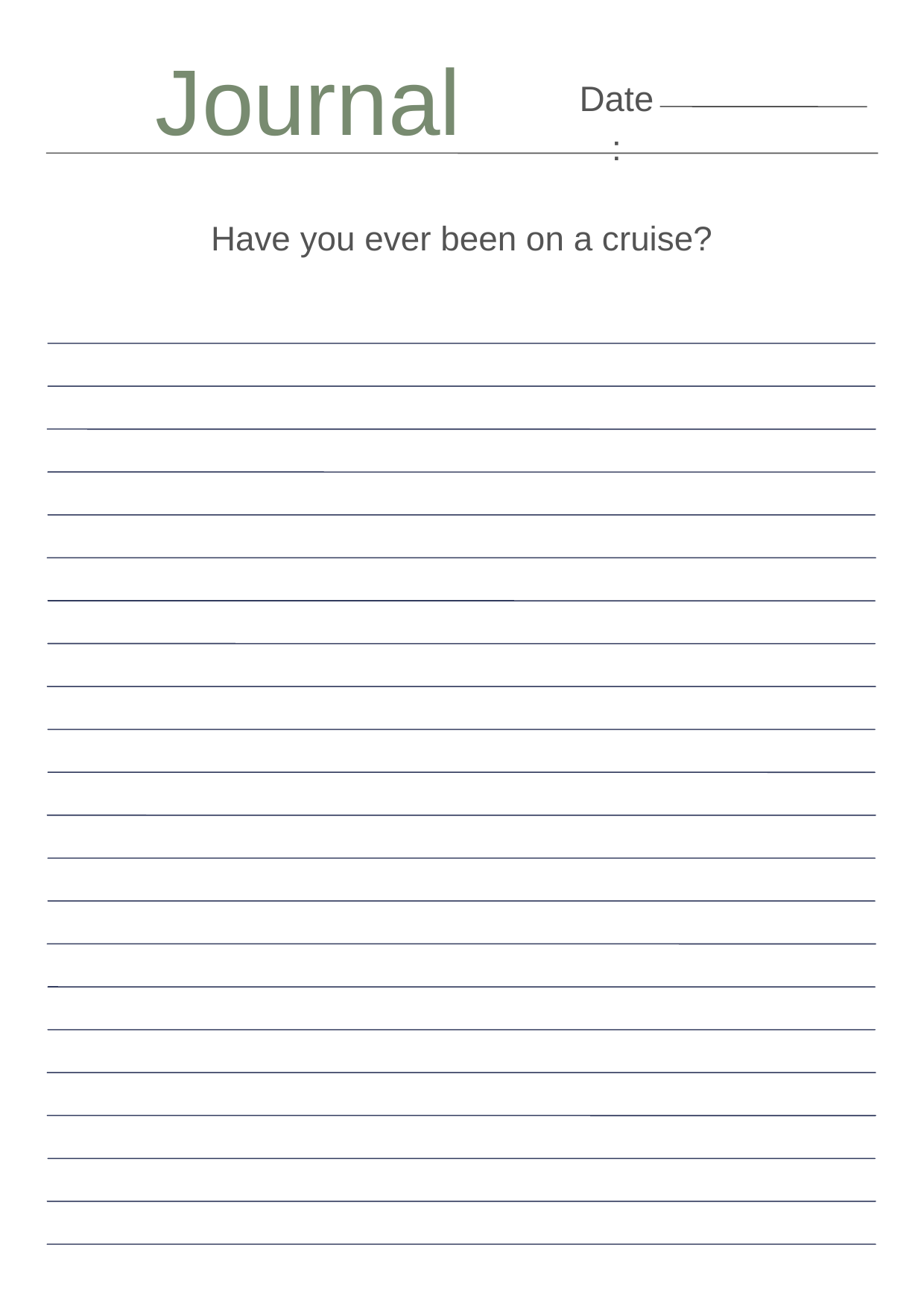

Journal
Date:

Have you ever been on a cruise?